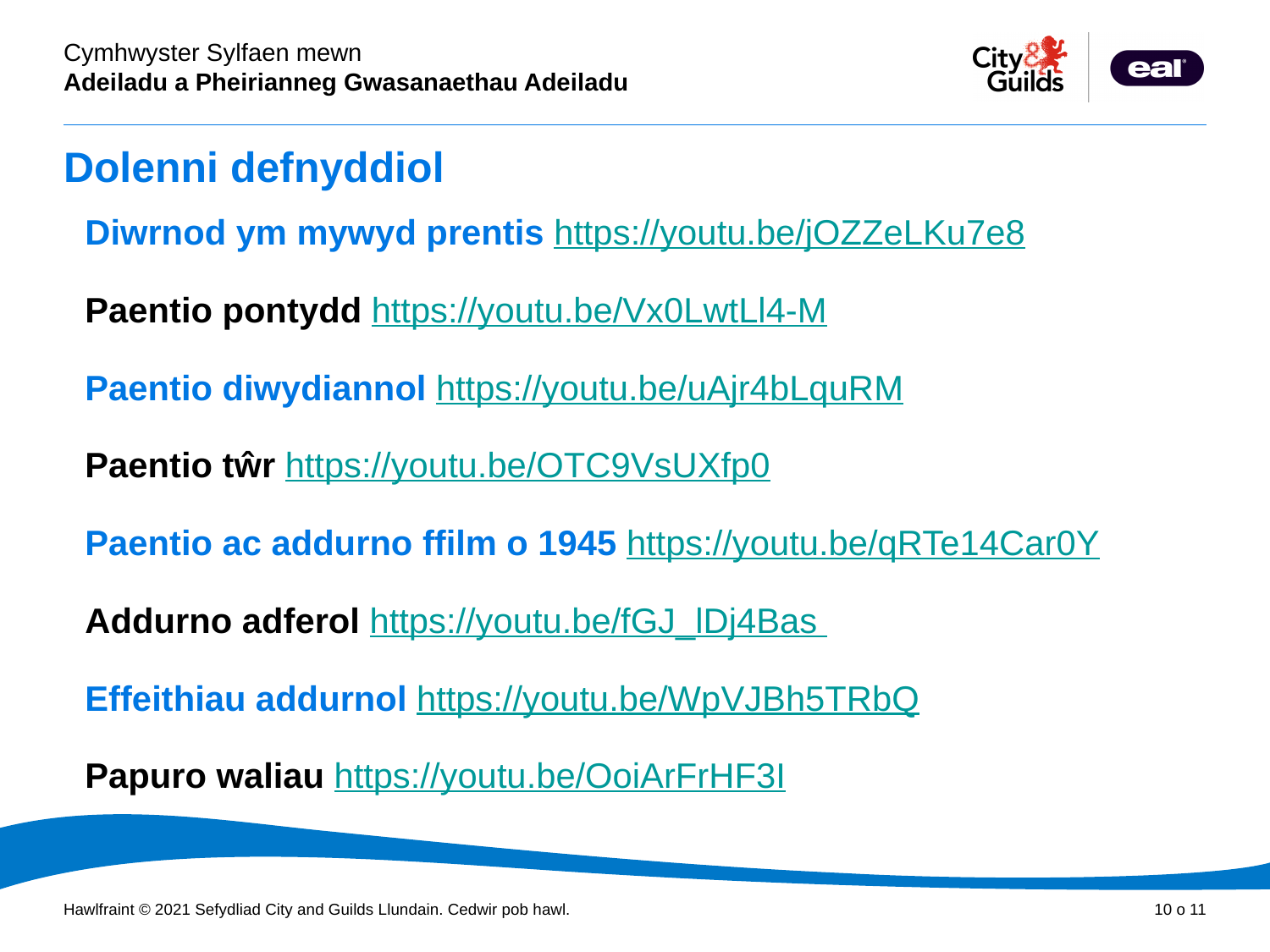

# Dolenni defnyddiol
Diwrnod ym mywyd prentis https://youtu.be/jOZZeLKu7e8
Paentio pontydd https://youtu.be/Vx0LwtLl4-M
Paentio diwydiannol https://youtu.be/uAjr4bLquRM
Paentio tŵr https://youtu.be/OTC9VsUXfp0
Paentio ac addurno ffilm o 1945 https://youtu.be/qRTe14Car0Y
Addurno adferol https://youtu.be/fGJ_lDj4Bas
Effeithiau addurnol https://youtu.be/WpVJBh5TRbQ
Papuro waliau https://youtu.be/OoiArFrHF3I